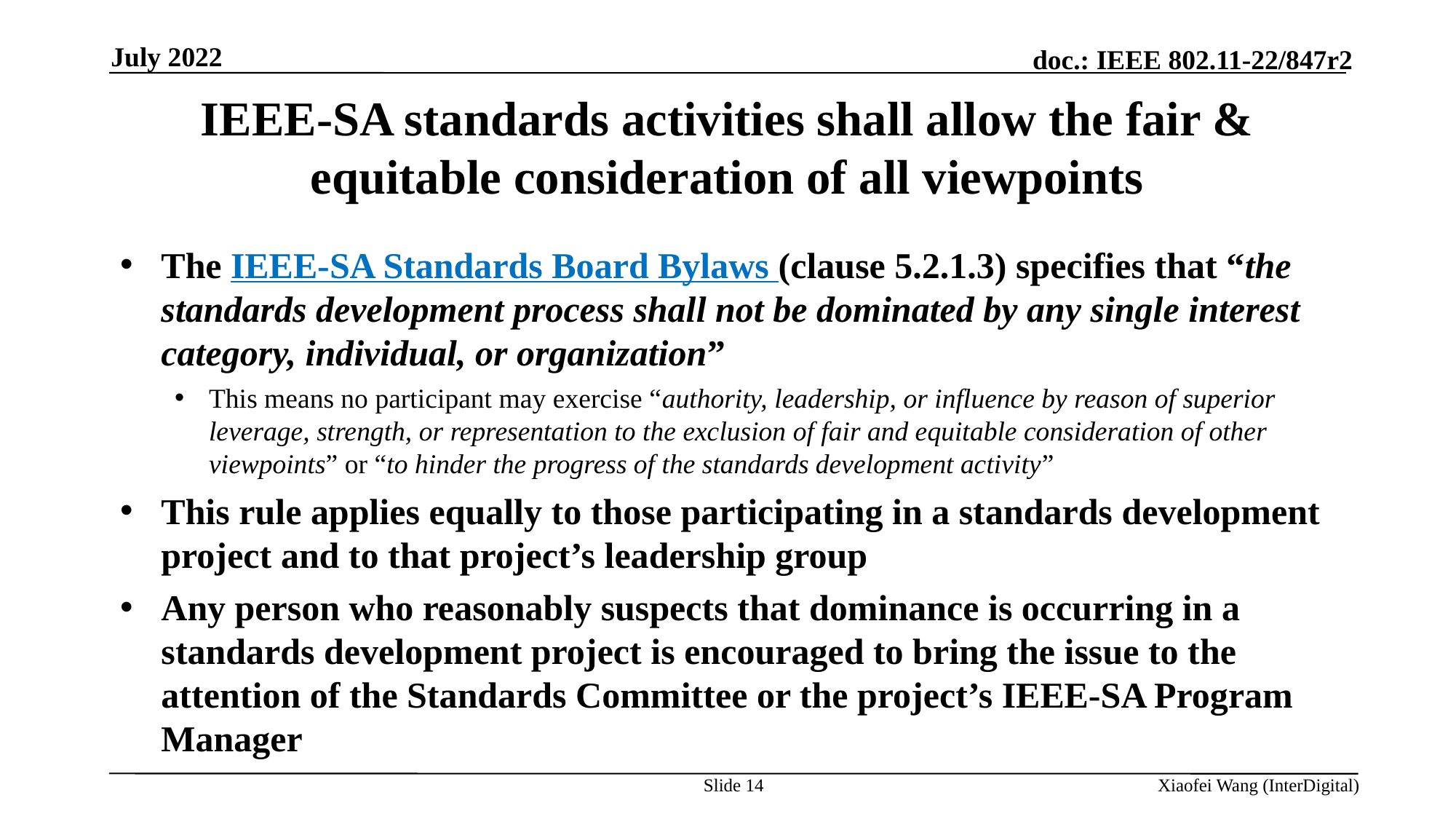

July 2022
# IEEE-SA standards activities shall allow the fair & equitable consideration of all viewpoints
The IEEE-SA Standards Board Bylaws (clause 5.2.1.3) specifies that “the standards development process shall not be dominated by any single interest category, individual, or organization”
This means no participant may exercise “authority, leadership, or influence by reason of superior leverage, strength, or representation to the exclusion of fair and equitable consideration of other viewpoints” or “to hinder the progress of the standards development activity”
This rule applies equally to those participating in a standards development project and to that project’s leadership group
Any person who reasonably suspects that dominance is occurring in a standards development project is encouraged to bring the issue to the attention of the Standards Committee or the project’s IEEE-SA Program Manager
Slide 14
Xiaofei Wang (InterDigital)